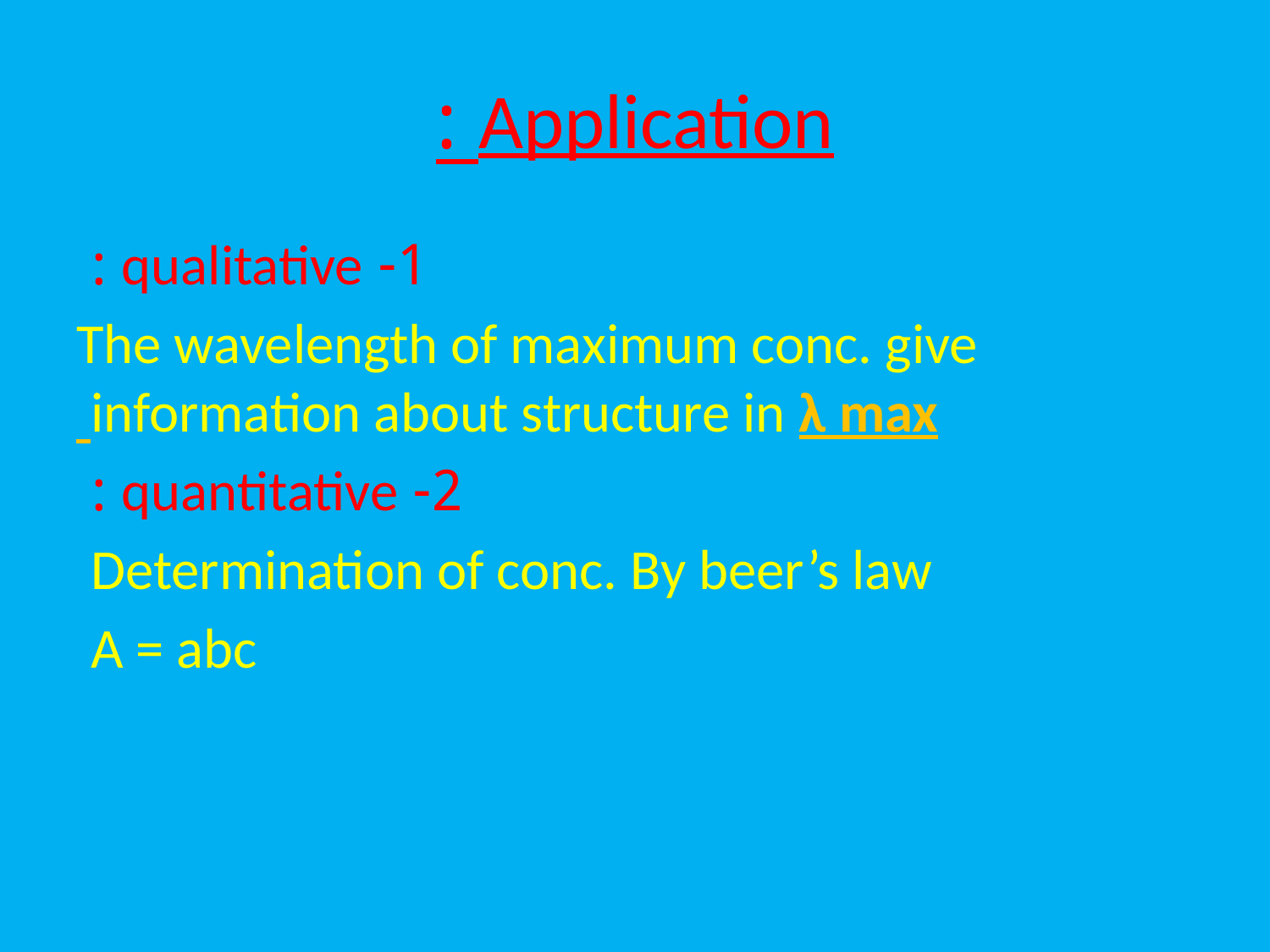

# Application :
1- qualitative :
The wavelength of maximum conc. give information about structure in λ max
2- quantitative :
Determination of conc. By beer’s law
              A = abc